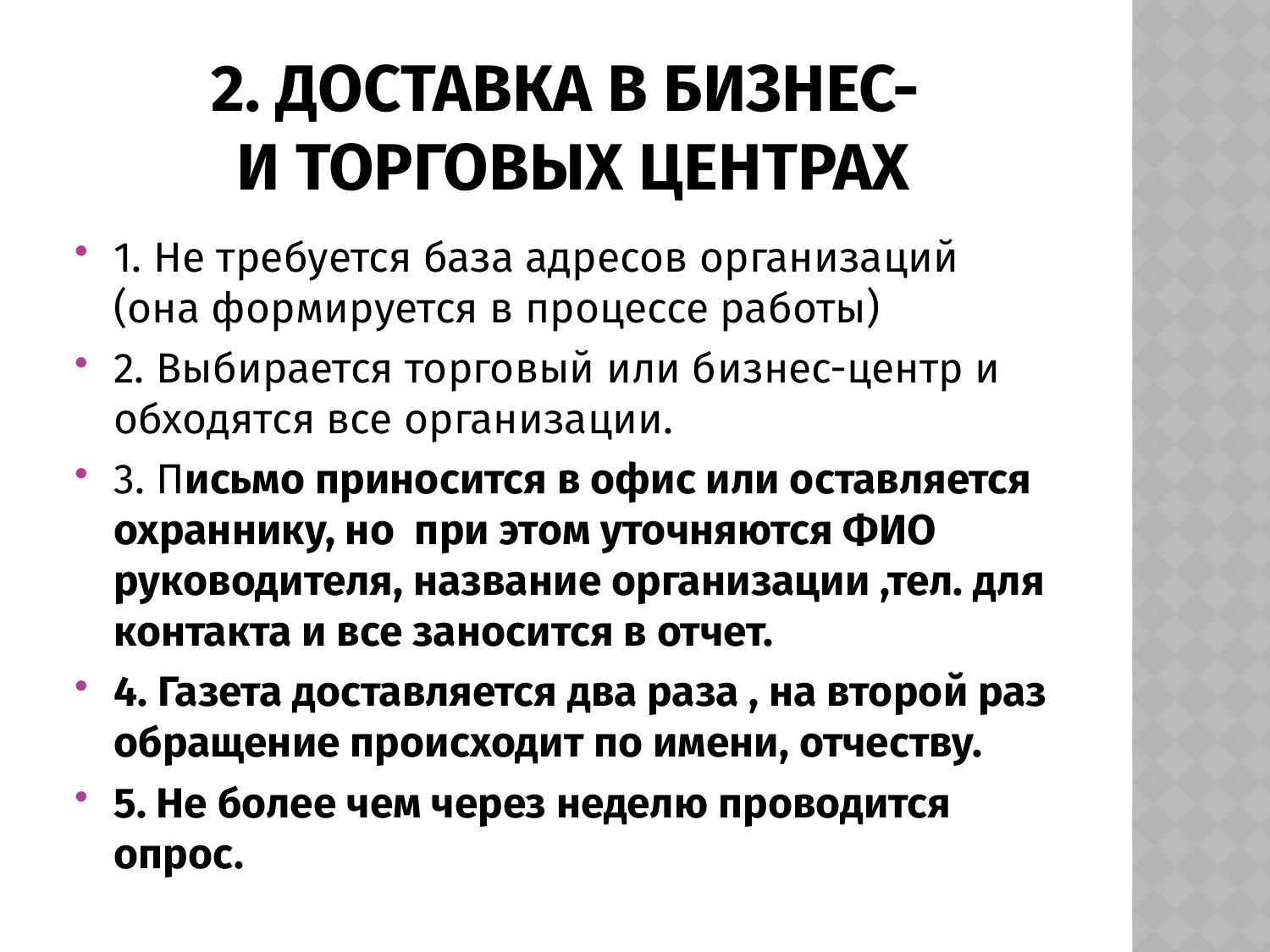

# 2. ДОСТАВКА В БИЗНЕС- И ТОРГОВЫХ ЦЕНТРАХ
1. Не требуется база адресов организаций (она формируется в процессе работы)
2. Выбирается торговый или бизнес-центр и обходятся все организации.
3. Письмо приносится в офис или оставляется охраннику, но  при этом уточняются ФИО руководителя, название организации ,тел. для контакта и все заносится в отчет.
4. Газета доставляется два раза , на второй раз обращение происходит по имени, отчеству.
5. Не более чем через неделю проводится опрос.